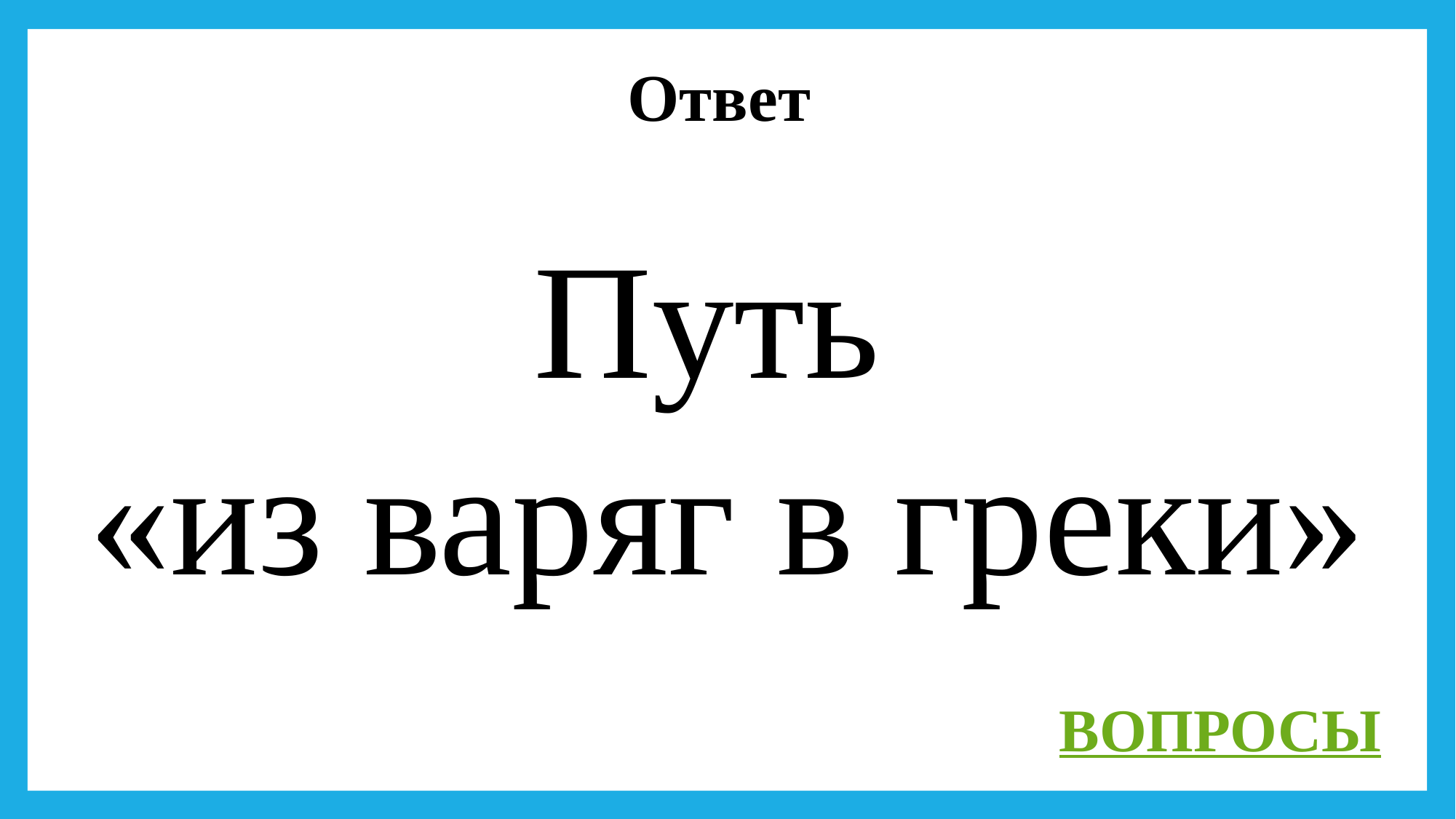

Ответ
Путь
«из варяг в греки»
ВОПРОСЫ